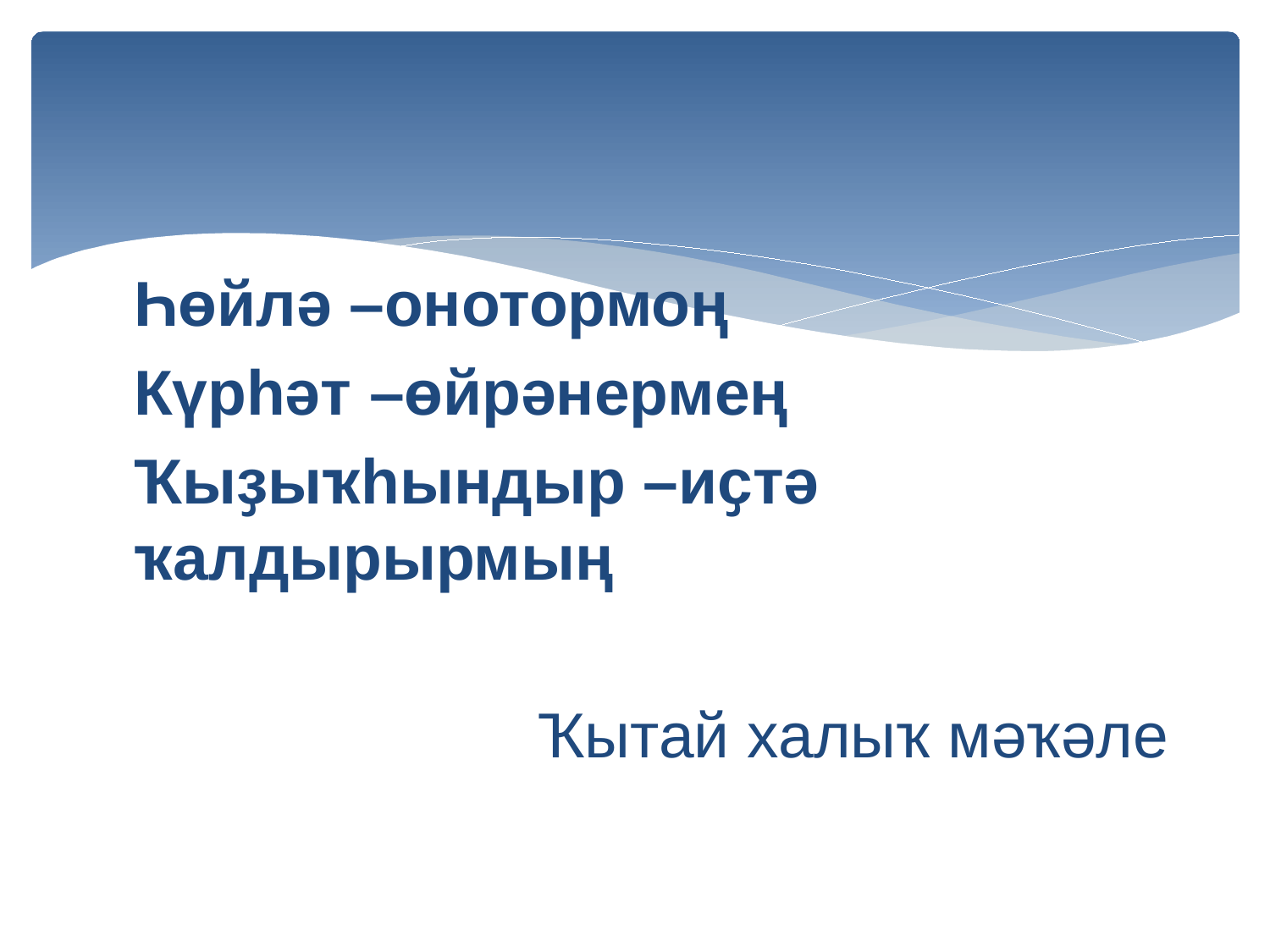

#
Һөйлә –онотормоң
Күрһәт –өйрәнермең
Ҡыҙыҡһындыр –иҫтә ҡалдырырмың

                       Ҡытай халыҡ мәҡәле